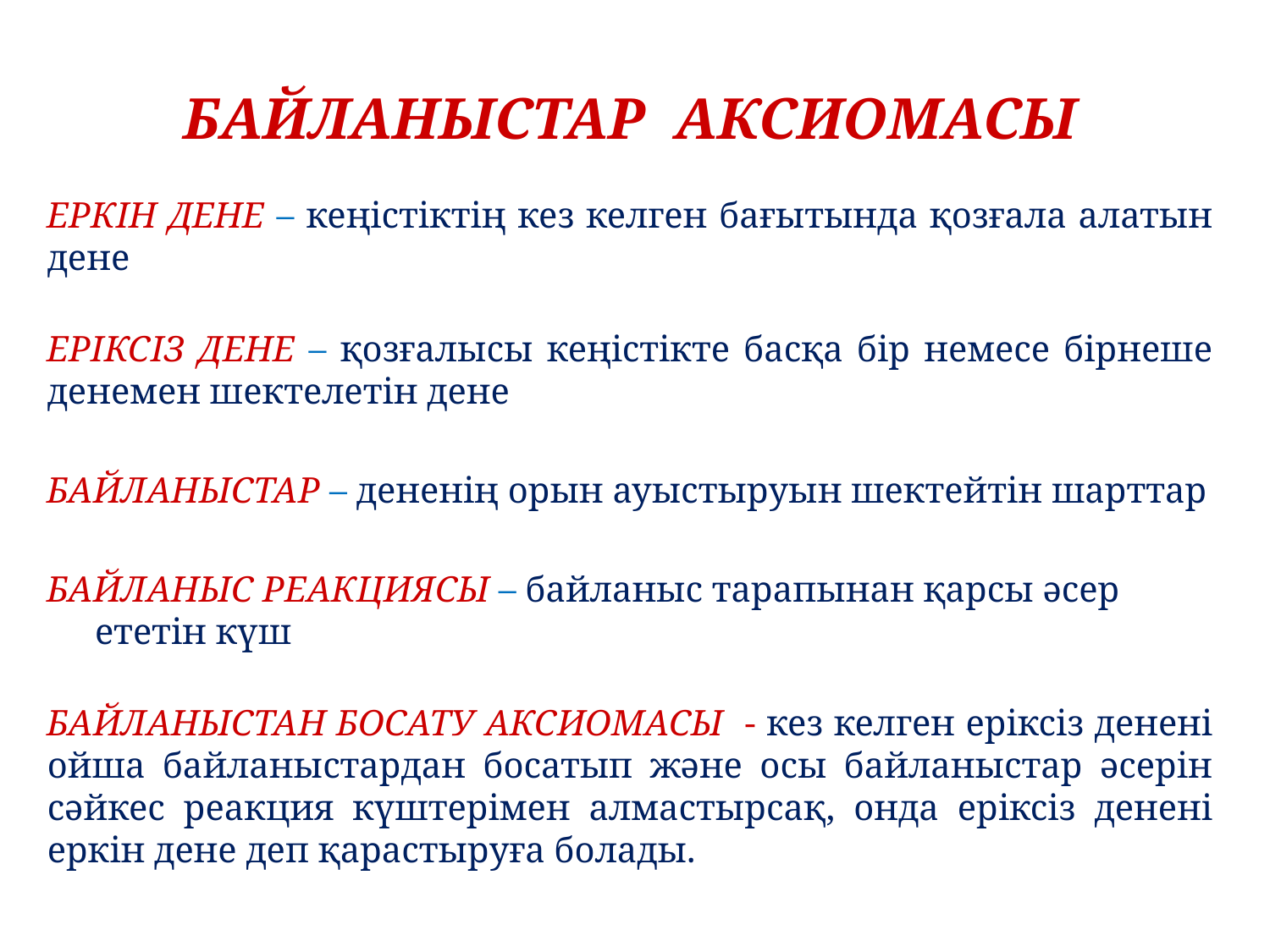

БАЙЛАНЫСТАР  АКСИОМАСЫ

ЕРКІН ДЕНЕ – кеңістіктің кез келген бағытында қозғала алатын дене

ЕРІКСІЗ ДЕНЕ – қозғалысы кеңістікте басқа бір немесе бірнеше денемен шектелетін дене

БАЙЛАНЫСТАР – дененің орын ауыстыруын шектейтін шарттар

БАЙЛАНЫС РЕАКЦИЯСЫ – байланыс тарапынан қарсы әсер ететін күш

БАЙЛАНЫСТАН БОСАТУ АКСИОМАСЫ  - кез келген еріксіз денені ойша байланыстардан босатып және осы байланыстар әсерін сәйкес реакция күштерімен алмастырсақ, онда еріксіз денені еркін дене деп қарастыруға болады.